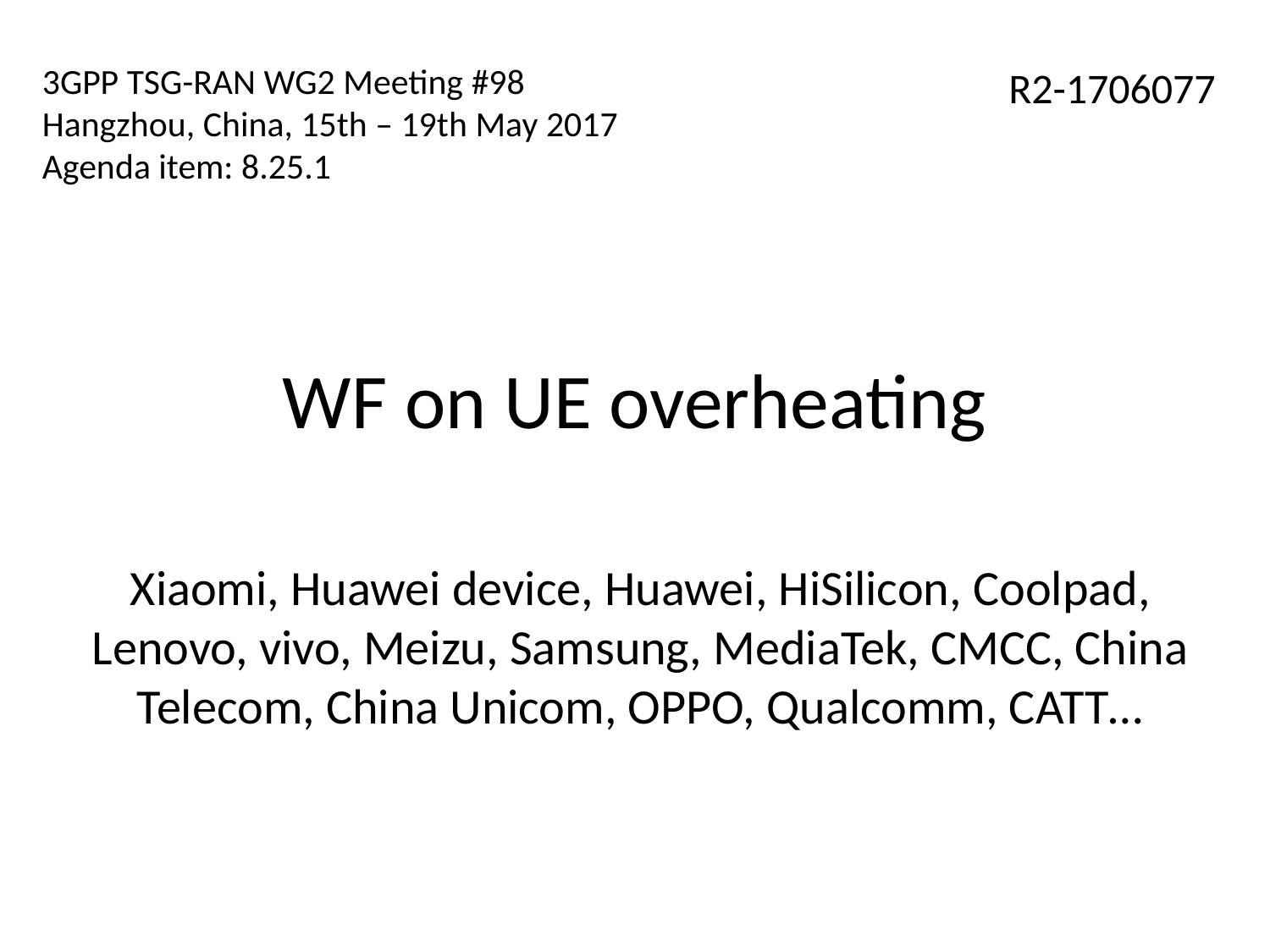

3GPP TSG-RAN WG2 Meeting #98
Hangzhou, China, 15th – 19th May 2017
Agenda item: 8.25.1
R2-1706077
# WF on UE overheating
Xiaomi, Huawei device, Huawei, HiSilicon, Coolpad, Lenovo, vivo, Meizu, Samsung, MediaTek, CMCC, China Telecom, China Unicom, OPPO, Qualcomm, CATT…